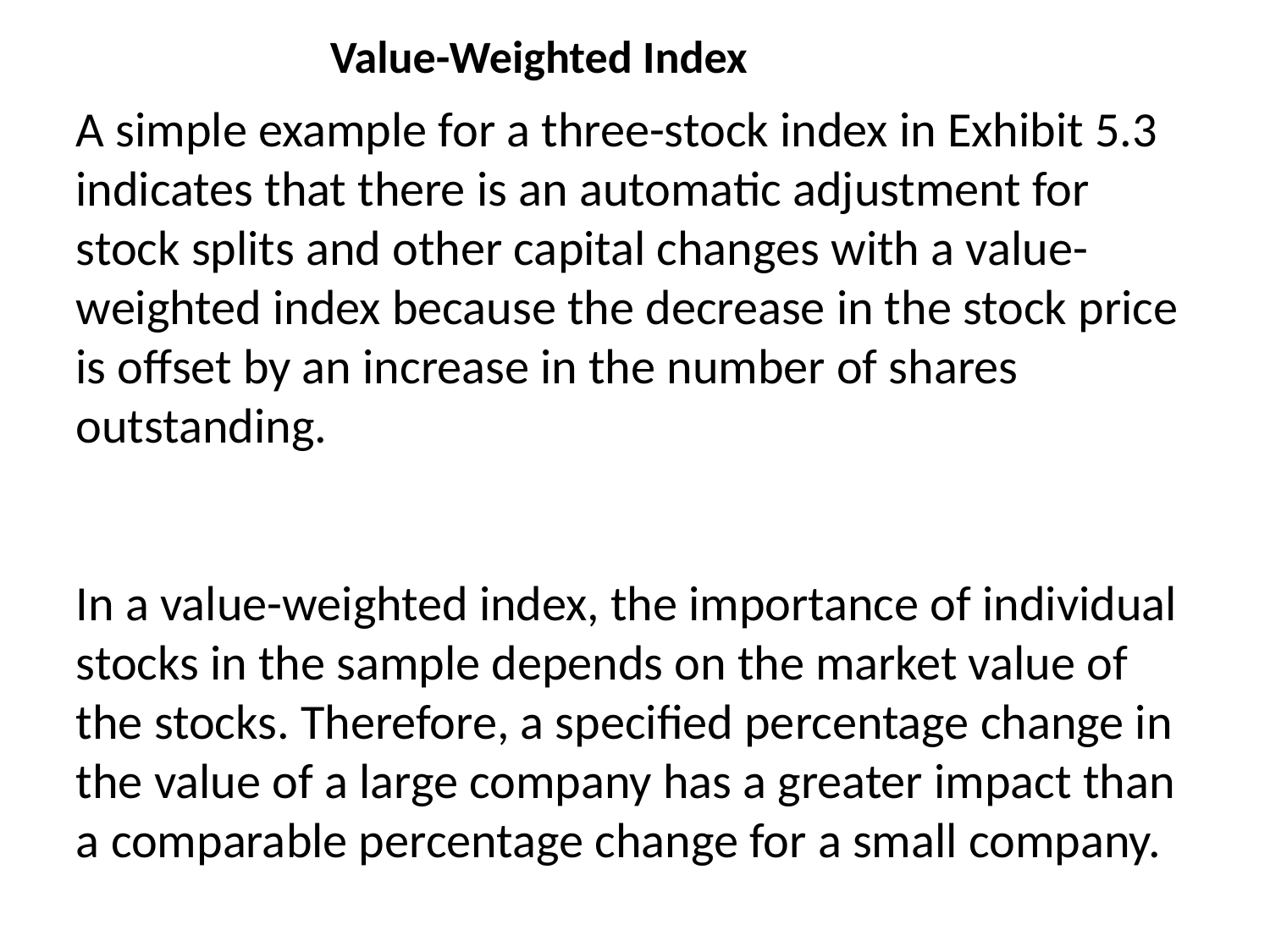

Value-Weighted Index
A simple example for a three-stock index in Exhibit 5.3 indicates that there is an automatic adjustment for stock splits and other capital changes with a value-weighted index because the decrease in the stock price is offset by an increase in the number of shares outstanding.

In a value-weighted index, the importance of individual stocks in the sample depends on the market value of the stocks. Therefore, a specified percentage change in the value of a large company has a greater impact than a comparable percentage change for a small company.